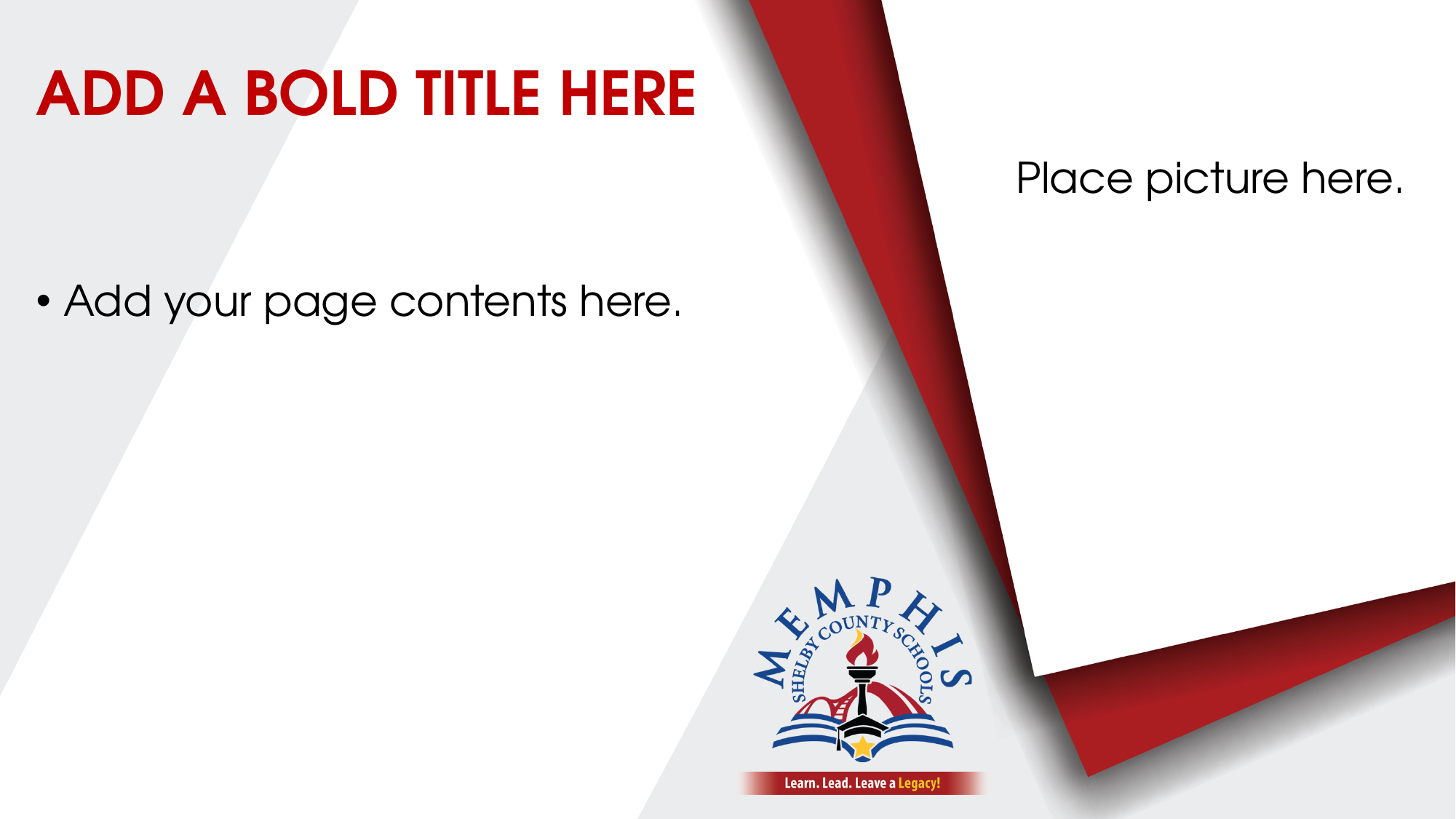

# ADD A BOLD TITLE HERE
Place picture here.
Add your page contents here.